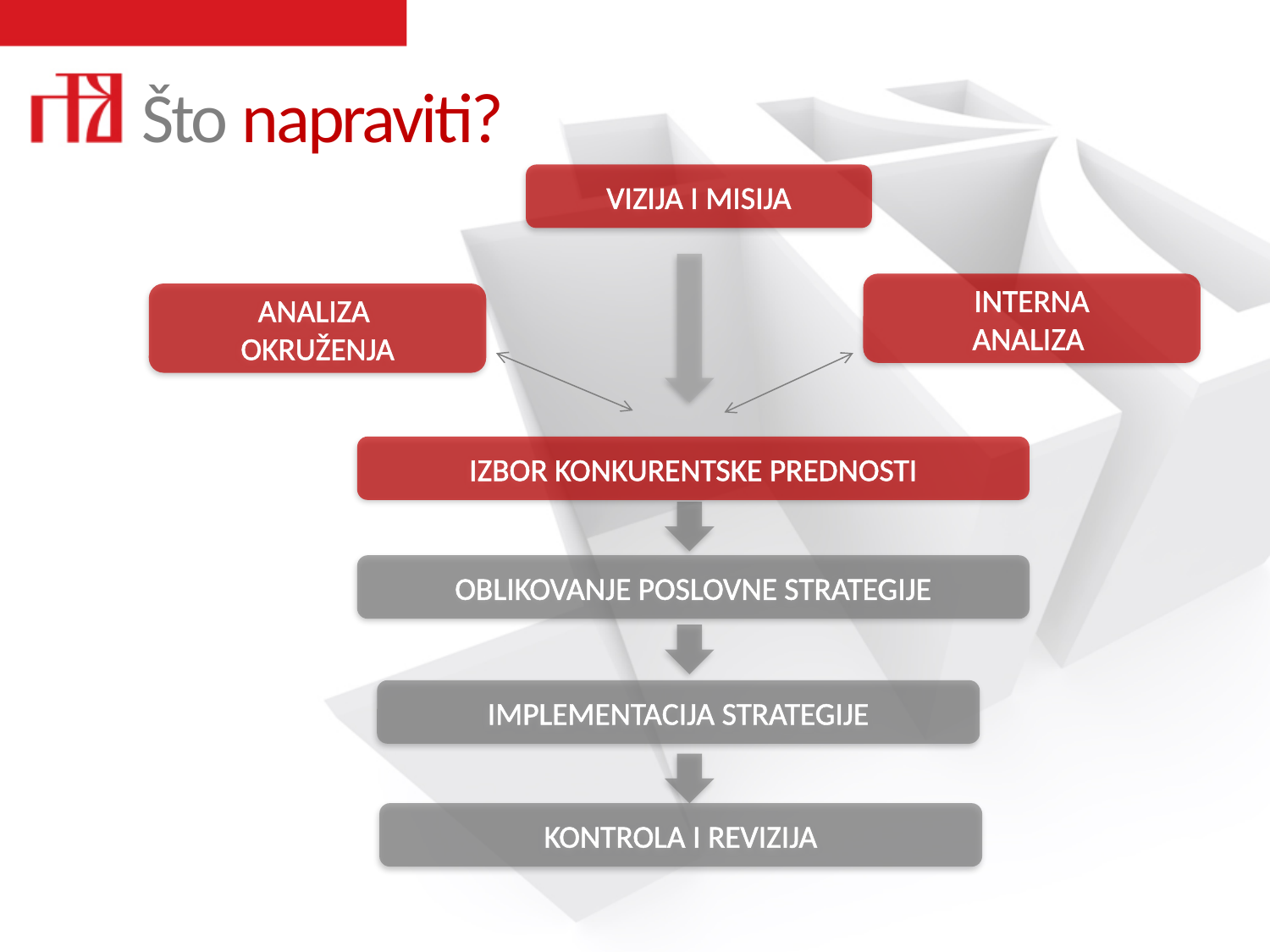

Što napraviti?
VIZIJA I MISIJA

INTERNA
ANALIZA
ANALIZA
OKRUŽENJA
IZBOR KONKURENTSKE PREDNOSTI

OBLIKOVANJE POSLOVNE STRATEGIJE

IMPLEMENTACIJA STRATEGIJE

KONTROLA I REVIZIJA